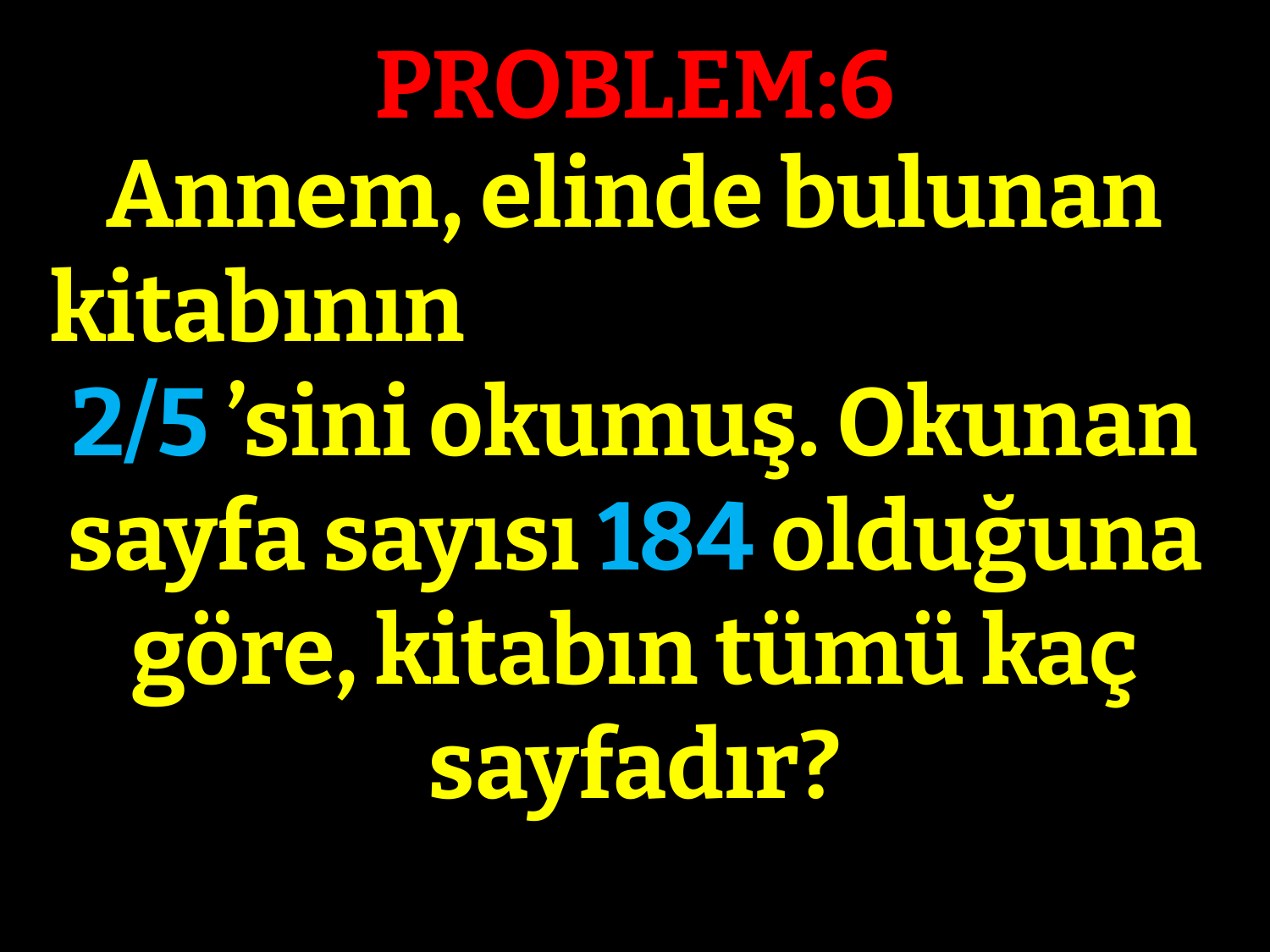

PROBLEM:6
Annem, elinde bulunan kitabının                                             2/5 ’sini okumuş. Okunan sayfa sayısı 184 olduğuna göre, kitabın tümü kaç sayfadır?
#